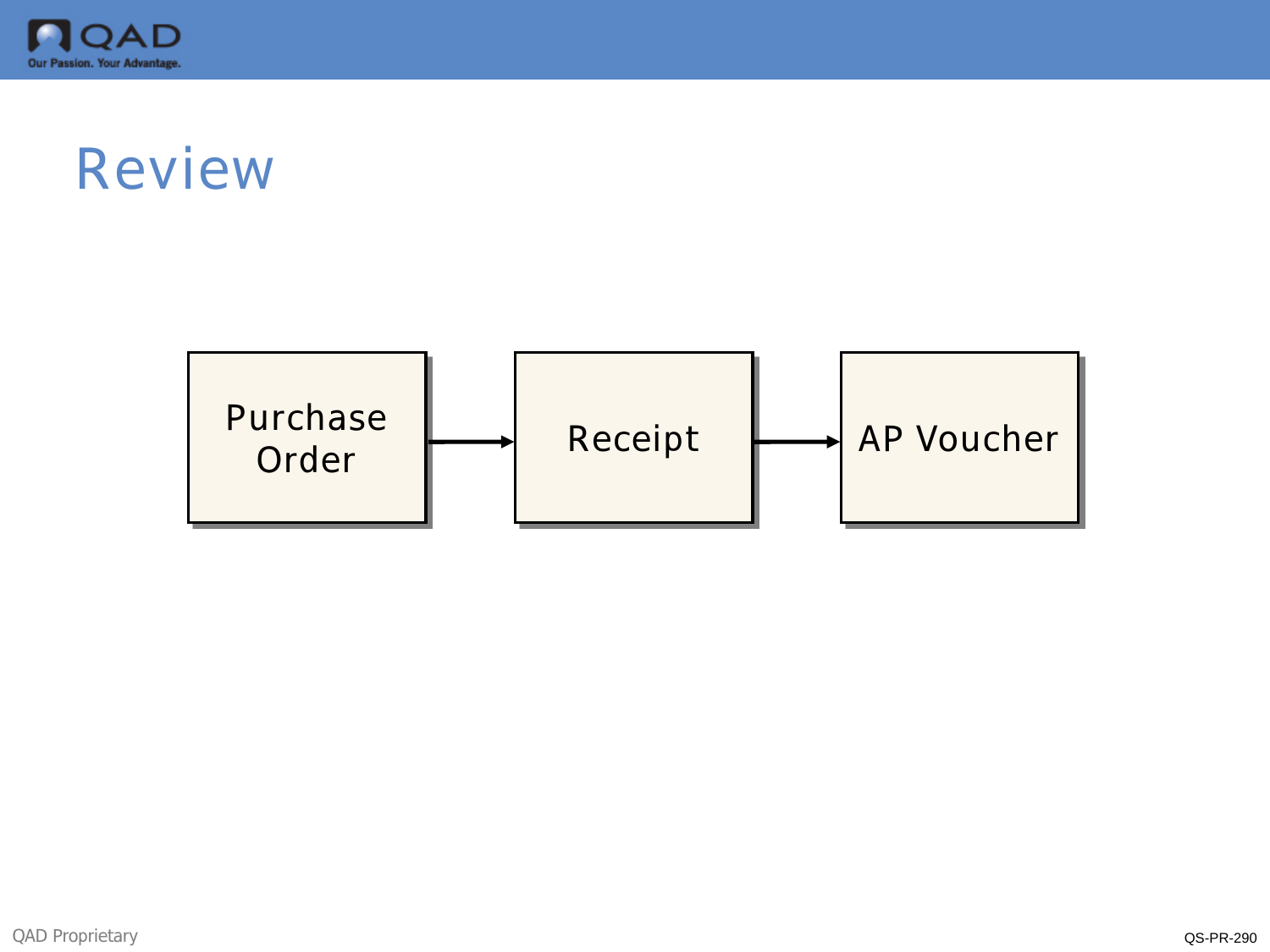

Review
Purchase
Order
Receipt
AP Voucher

QS-PR-290